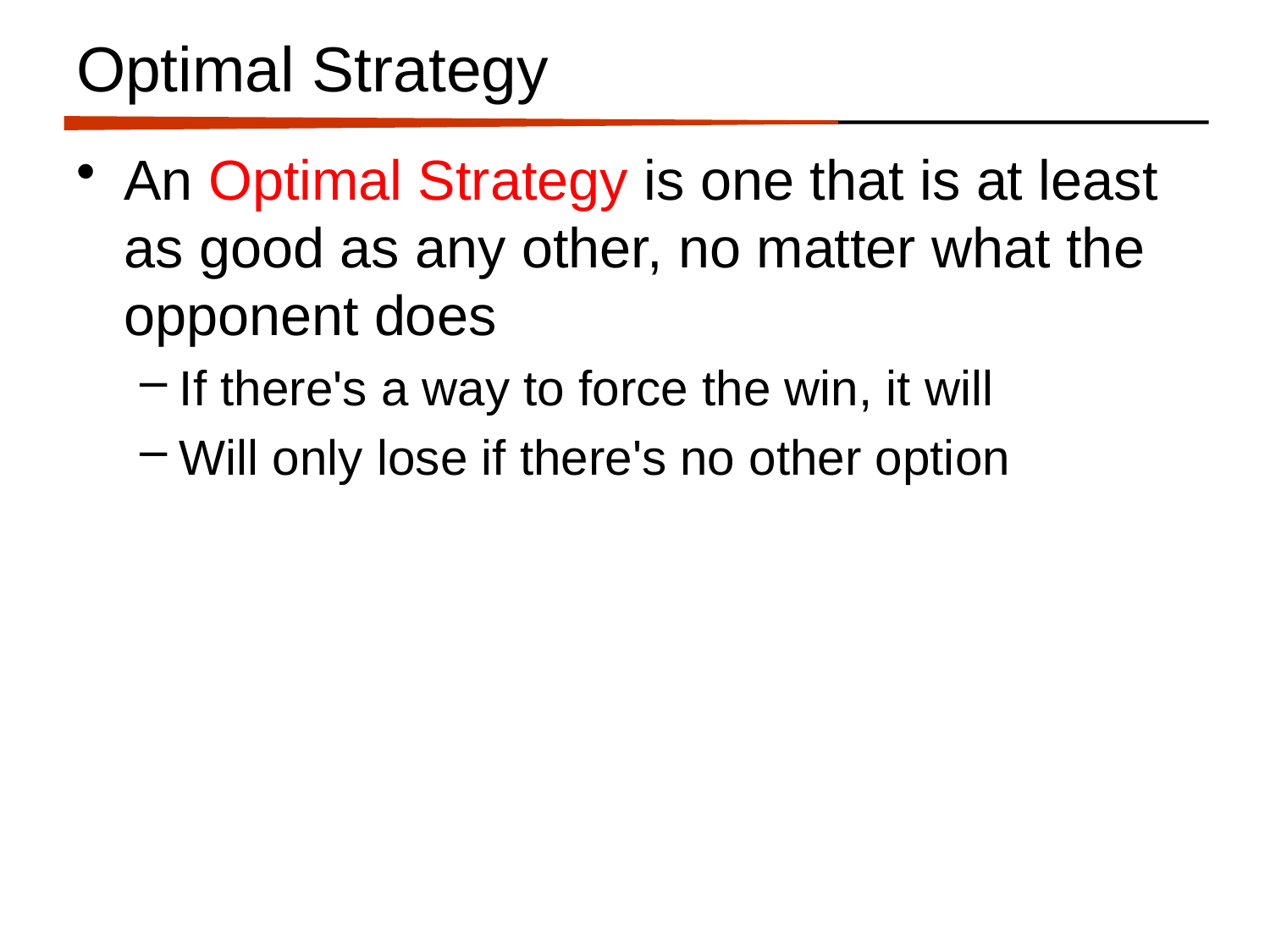

# Optimal Strategy
An Optimal Strategy is one that is at least as good as any other, no matter what the opponent does
If there's a way to force the win, it will
Will only lose if there's no other option